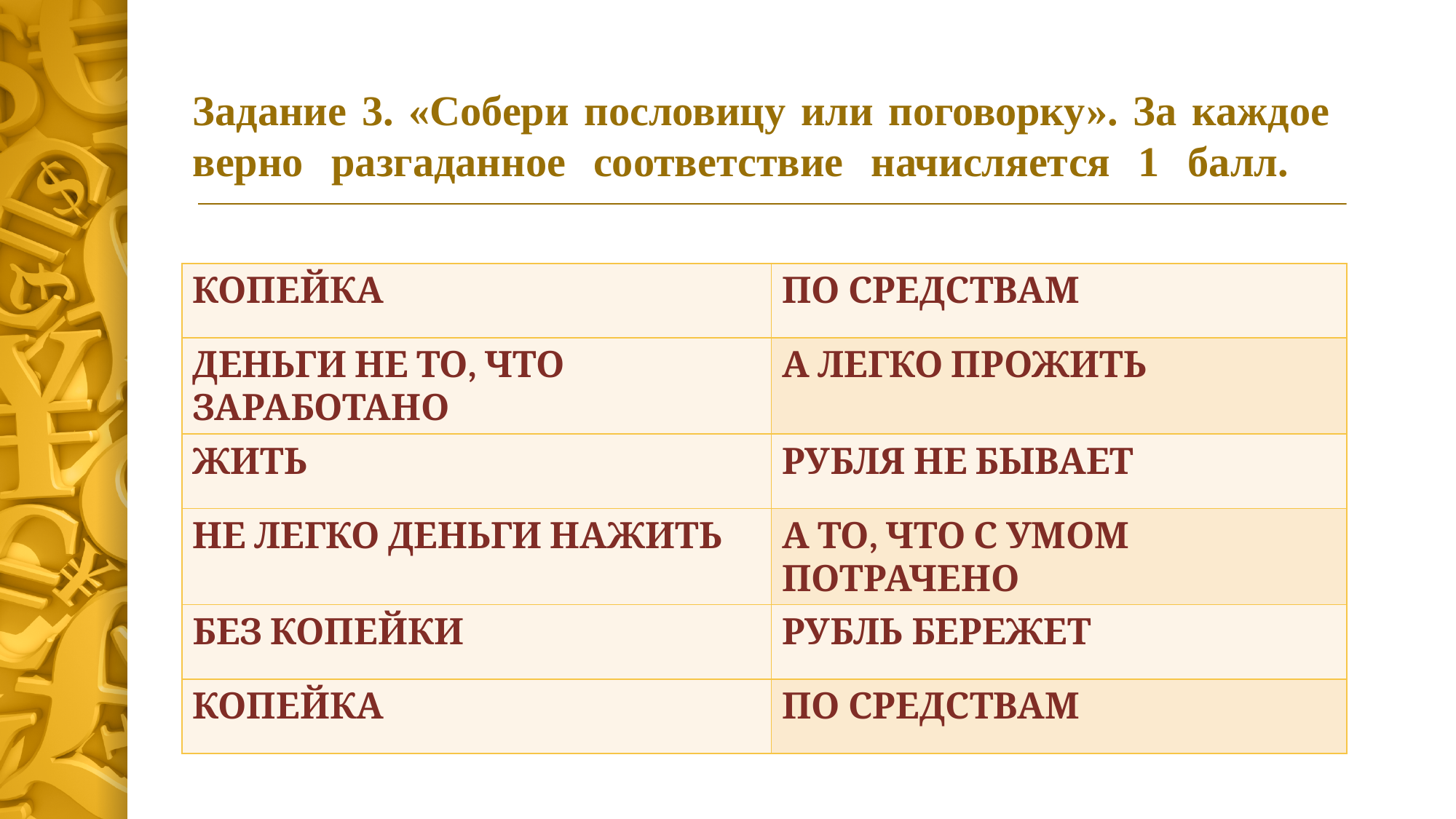

# Задание 3. «Собери пословицу или поговорку». За каждое  верно разгаданное соответствие начисляется 1 балл.
| Копейка | по средствам |
| --- | --- |
| Деньги не то, что заработано | а легко прожить |
| Жить | рубля не бывает |
| Не легко деньги нажить | а то, что с умом потрачено |
| Без копейки | рубль бережет |
| Копейка | по средствам |